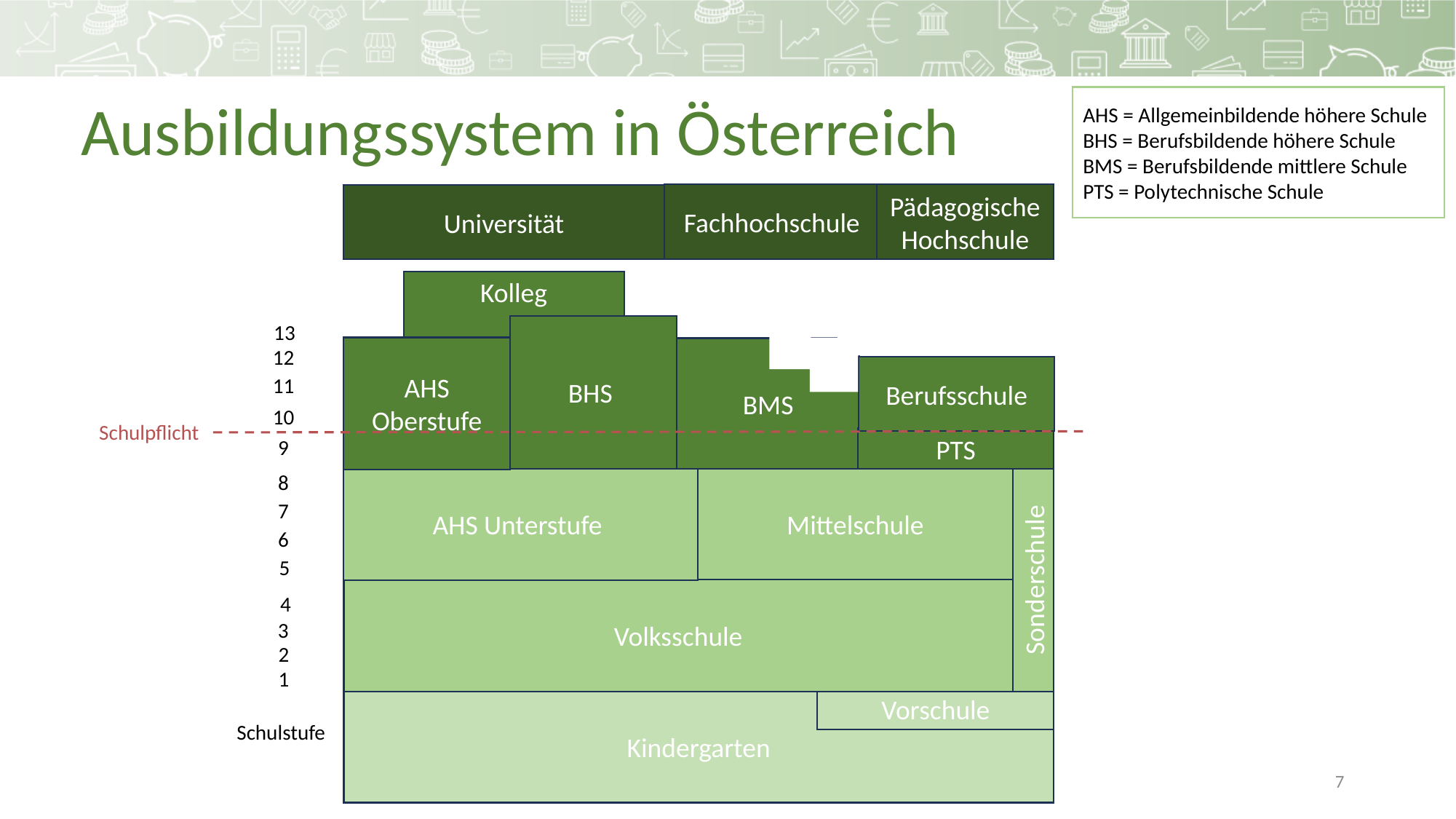

# Ausbildungssystem in Österreich
AHS = Allgemeinbildende höhere Schule
BHS = Berufsbildende höhere Schule
BMS = Berufsbildende mittlere Schule
PTS = Polytechnische Schule
Fachhochschule
Pädagogische Hochschule
Universität
Kolleg

13

BHS
AHS Oberstufe

BMS
12
Berufsschule
11
10
Schulpflicht
PTS
9
8
AHS Unterstufe
Mittelschule
7
6
5
Sonderschule
Volksschule
4
3
2
1
Vorschule
Kindergarten
Schulstufe

7